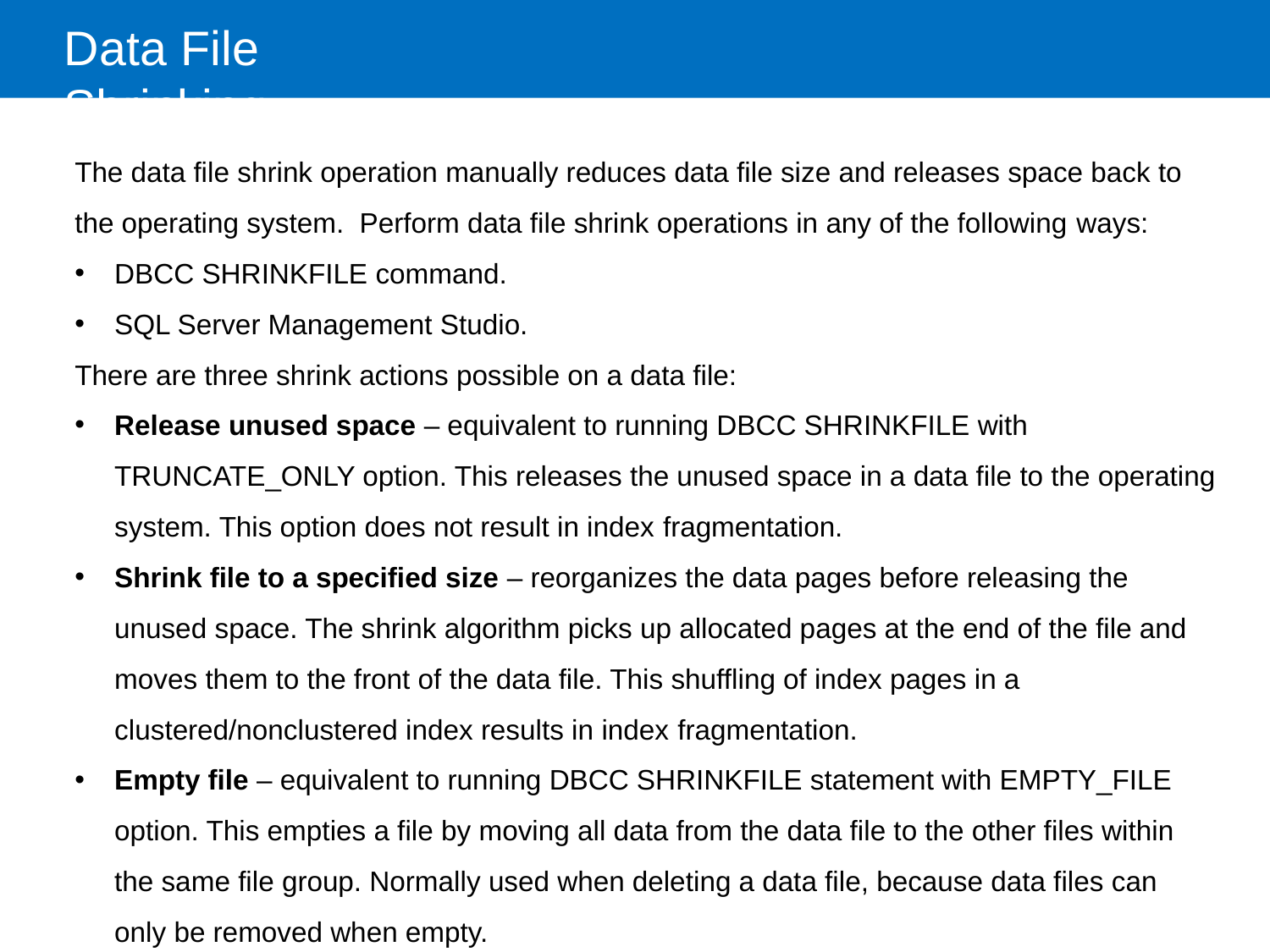

# Data File Shrinking
The data file shrink operation manually reduces data file size and releases space back to the operating system.  Perform data file shrink operations in any of the following ways:
DBCC SHRINKFILE command.
SQL Server Management Studio.
There are three shrink actions possible on a data file:
Release unused space – equivalent to running DBCC SHRINKFILE with TRUNCATE_ONLY option. This releases the unused space in a data file to the operating system. This option does not result in index fragmentation.
Shrink file to a specified size – reorganizes the data pages before releasing the unused space. The shrink algorithm picks up allocated pages at the end of the file and moves them to the front of the data file. This shuffling of index pages in a clustered/nonclustered index results in index fragmentation.
Empty file – equivalent to running DBCC SHRINKFILE statement with EMPTY_FILE option. This empties a file by moving all data from the data file to the other files within the same file group. Normally used when deleting a data file, because data files can only be removed when empty.